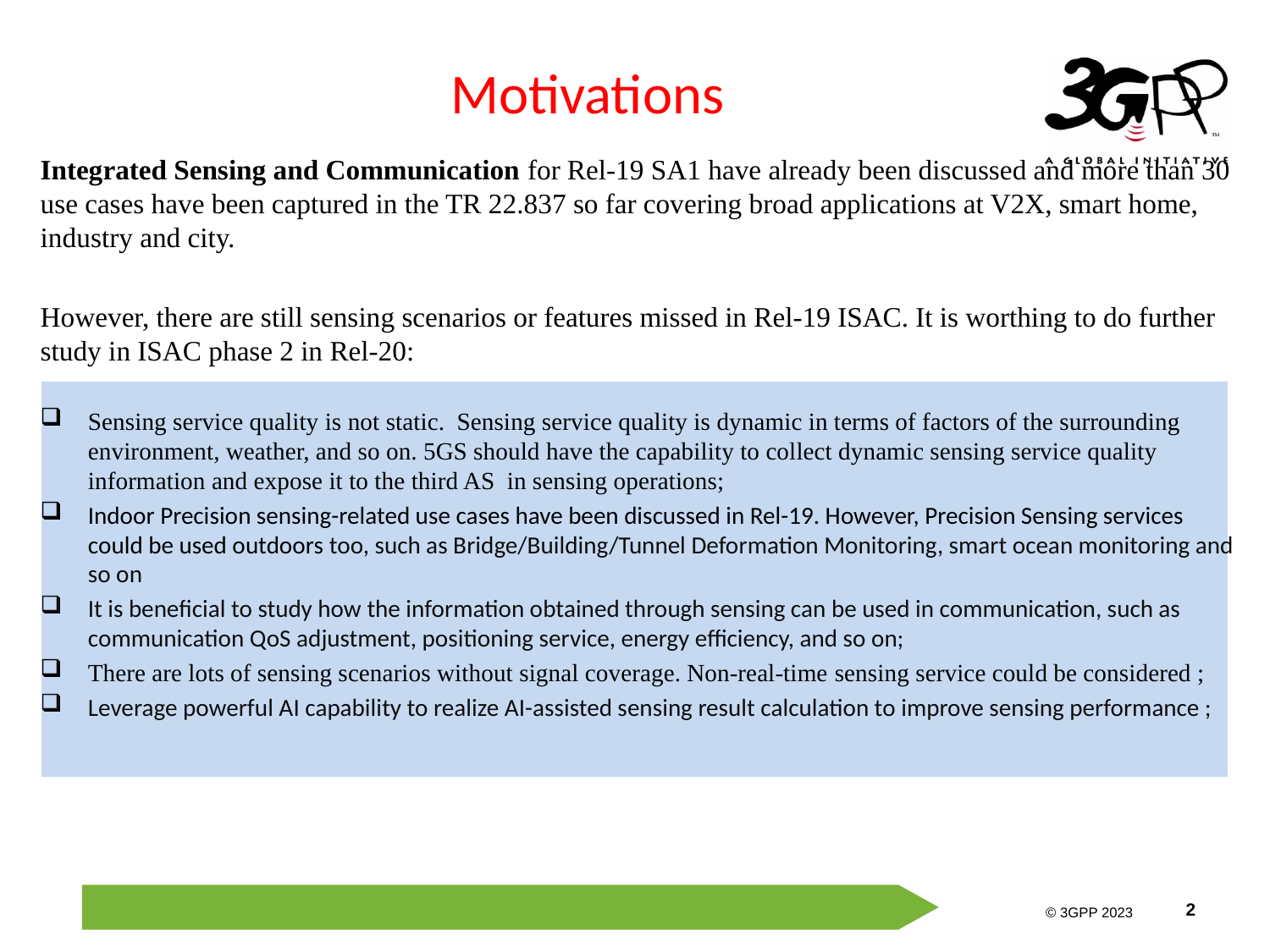

# Motivations
Integrated Sensing and Communication for Rel-19 SA1 have already been discussed and more than 30 use cases have been captured in the TR 22.837 so far covering broad applications at V2X, smart home, industry and city.

However, there are still sensing scenarios or features missed in Rel-19 ISAC. It is worthing to do further study in ISAC phase 2 in Rel-20:

Sensing service quality is not static.  Sensing service quality is dynamic in terms of factors of the surrounding environment, weather, and so on. 5GS should have the capability to collect dynamic sensing service quality information and expose it to the third AS  in sensing operations;
Indoor Precision sensing-related use cases have been discussed in Rel-19. However, Precision Sensing services could be used outdoors too, such as Bridge/Building/Tunnel Deformation Monitoring, smart ocean monitoring and so on
It is beneficial to study how the information obtained through sensing can be used in communication, such as communication QoS adjustment, positioning service, energy efficiency, and so on;
There are lots of sensing scenarios without signal coverage. Non-real-time sensing service could be considered ;
Leverage powerful AI capability to realize AI-assisted sensing result calculation to improve sensing performance ;

,